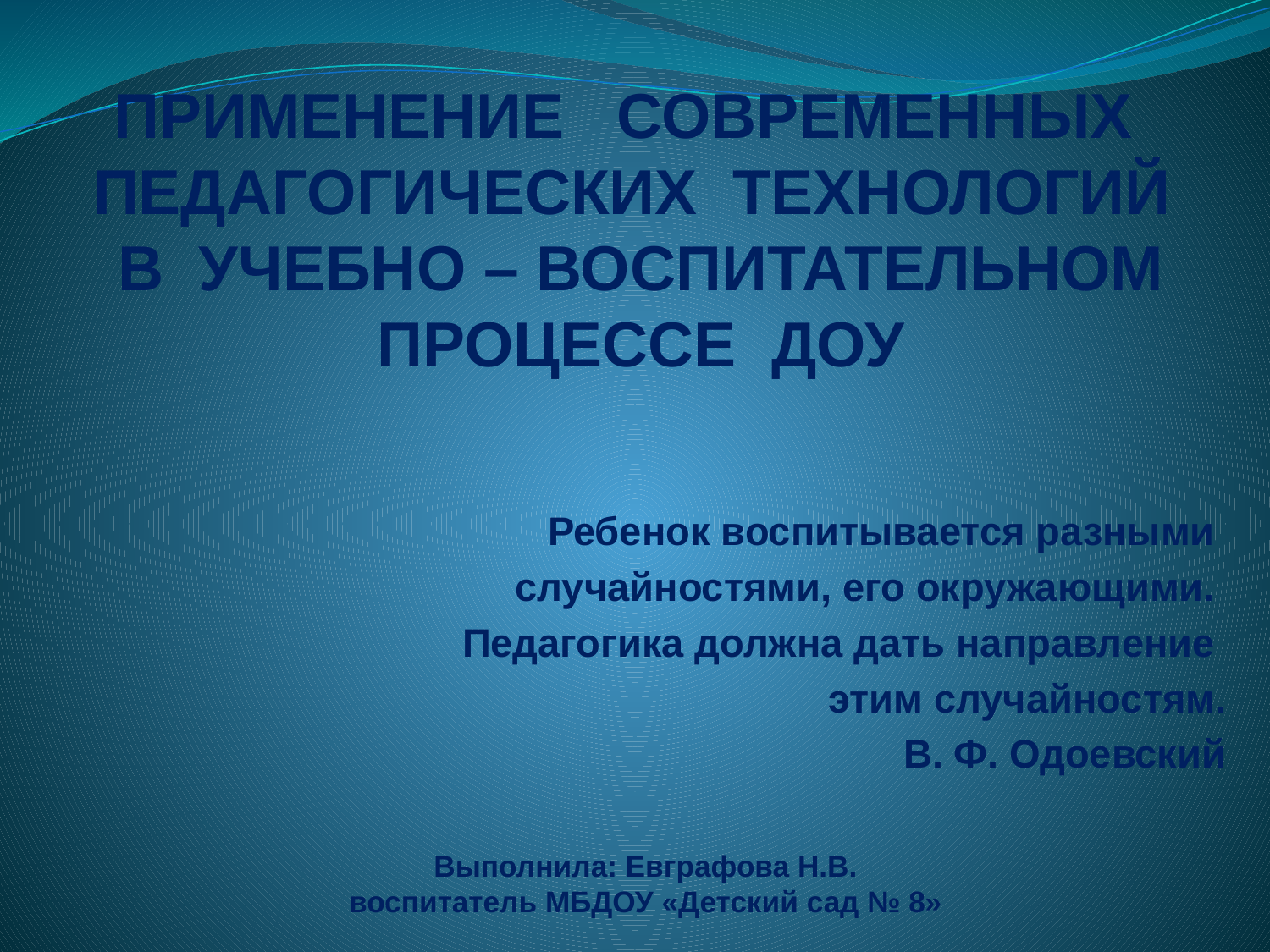

# ПРИМЕНЕНИЕ   СОВРЕМЕННЫХ ПЕДАГОГИЧЕСКИХ  ТЕХНОЛОГИЙ В  УЧЕБНО – ВОСПИТАТЕЛЬНОМ ПРОЦЕССЕ  ДОУ

Ребенок воспитывается разными
случайностями, его окружающими.
Педагогика должна дать направление
этим случайностям.
В. Ф. Одоевский

Выполнила: Евграфова Н.В.
воспитатель МБДОУ «Детский сад № 8»